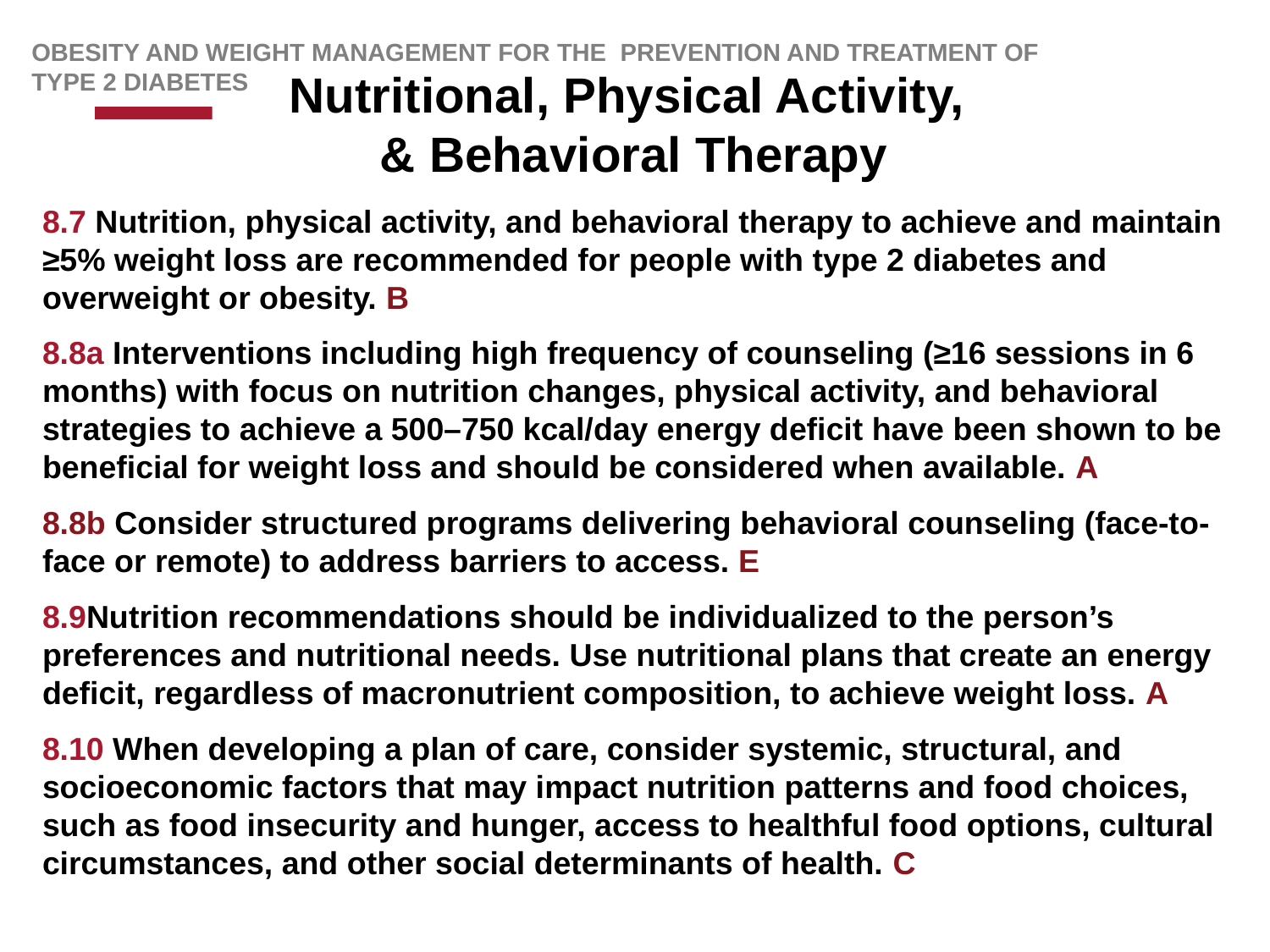

Obesity AND WEIGHT Management for the  PREVENTION AND Treatment of Type 2 Diabetes
# Nutritional, Physical Activity, & Behavioral Therapy
8.7 Nutrition, physical activity, and behavioral therapy to achieve and maintain ≥5% weight loss are recommended for people with type 2 diabetes and overweight or obesity. B
8.8a Interventions including high frequency of counseling (≥16 sessions in 6 months) with focus on nutrition changes, physical activity, and behavioral strategies to achieve a 500–750 kcal/day energy deficit have been shown to be beneficial for weight loss and should be considered when available. A
8.8b Consider structured programs delivering behavioral counseling (face-to-face or remote) to address barriers to access. E
8.9Nutrition recommendations should be individualized to the person’s preferences and nutritional needs. Use nutritional plans that create an energy deficit, regardless of macronutrient composition, to achieve weight loss. A
8.10 When developing a plan of care, consider systemic, structural, and socioeconomic factors that may impact nutrition patterns and food choices, such as food insecurity and hunger, access to healthful food options, cultural circumstances, and other social determinants of health. C